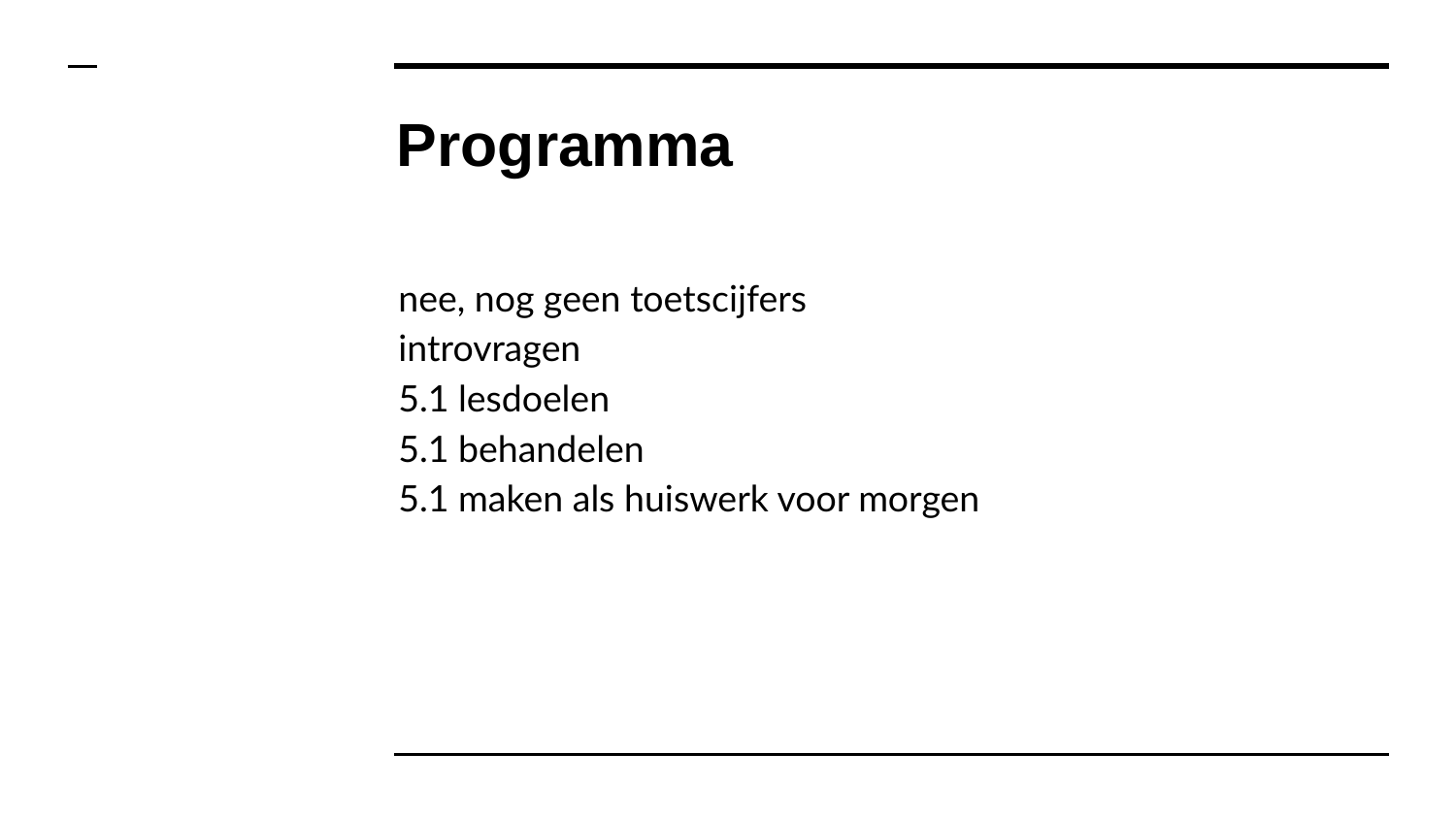

# Programma
nee, nog geen toetscijfers
introvragen
5.1 lesdoelen
5.1 behandelen
5.1 maken als huiswerk voor morgen